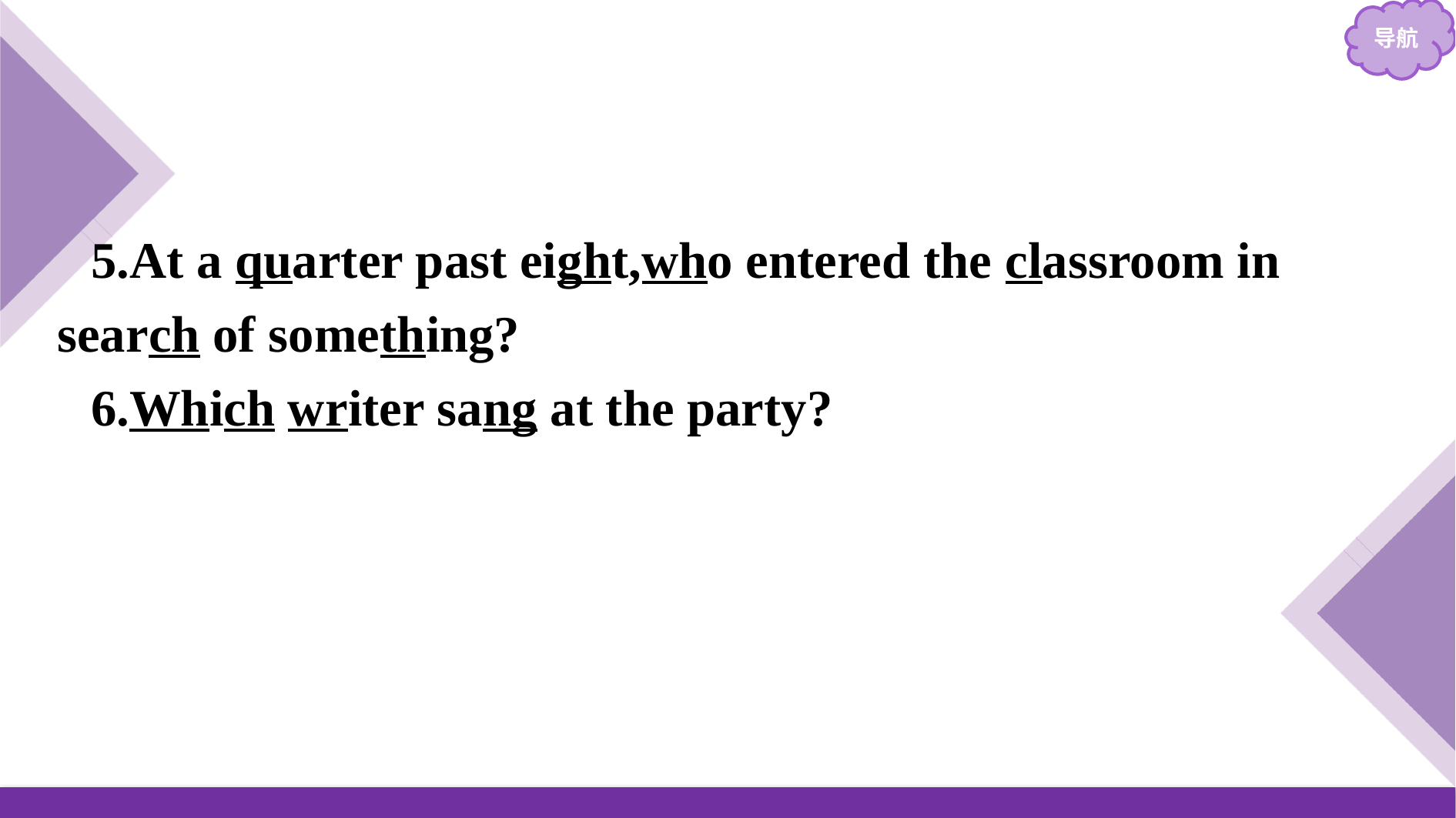

5.At a quarter past eight,who entered the classroom in search of something?
6.Which writer sang at the party?